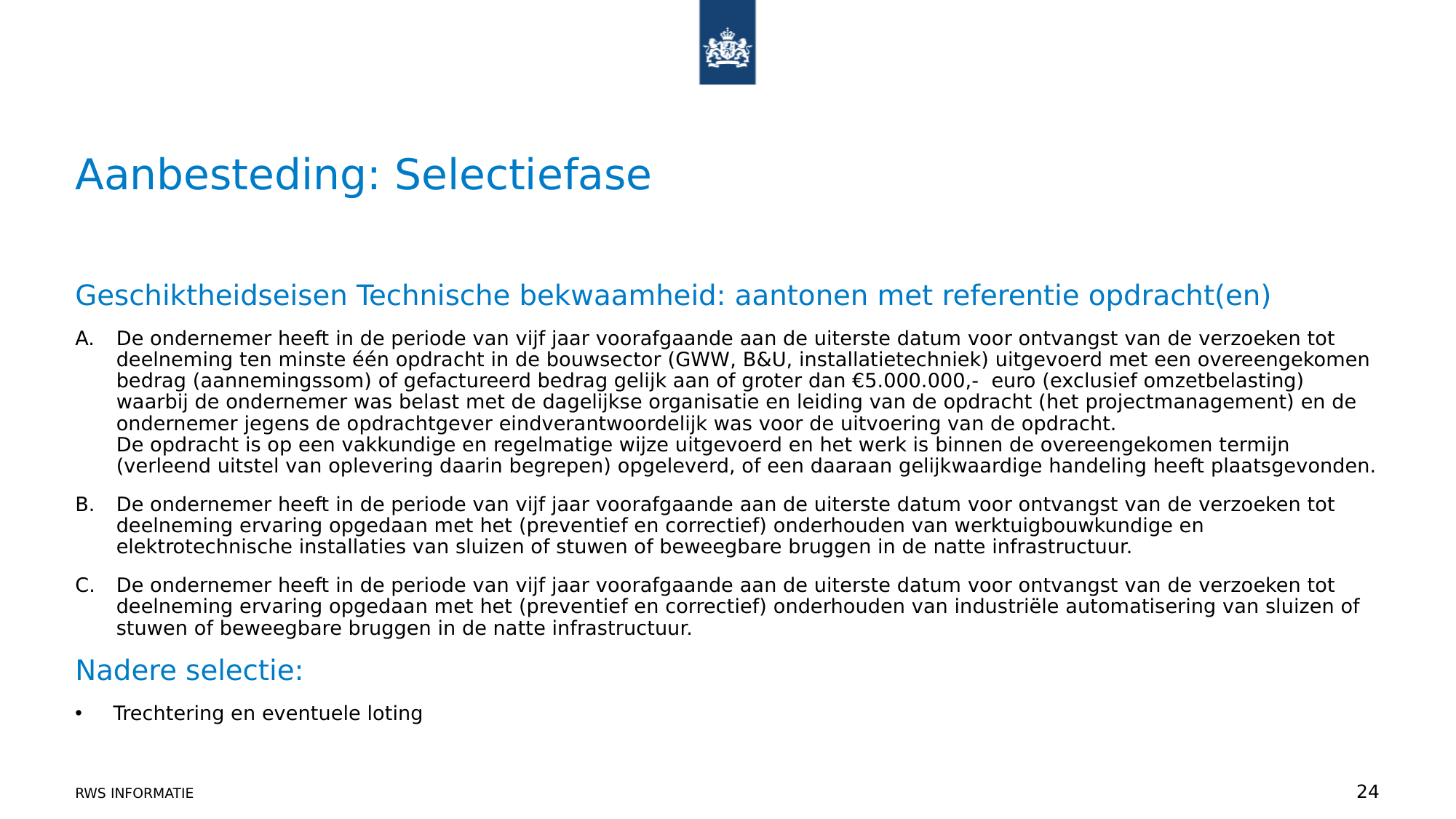

# Aanbesteding: Selectiefase
Geschiktheidseisen Technische bekwaamheid: aantonen met referentie opdracht(en)
De ondernemer heeft in de periode van vijf jaar voorafgaande aan de uiterste datum voor ontvangst van de verzoeken tot deelneming ten minste één opdracht in de bouwsector (GWW, B&U, installatietechniek) uitgevoerd met een overeengekomen bedrag (aannemingssom) of gefactureerd bedrag gelijk aan of groter dan €5.000.000,-  euro (exclusief omzetbelasting) waarbij de ondernemer was belast met de dagelijkse organisatie en leiding van de opdracht (het projectmanagement) en de ondernemer jegens de opdrachtgever eindverantwoordelijk was voor de uitvoering van de opdracht.
De opdracht is op een vakkundige en regelmatige wijze uitgevoerd en het werk is binnen de overeengekomen termijn (verleend uitstel van oplevering daarin begrepen) opgeleverd, of een daaraan gelijkwaardige handeling heeft plaatsgevonden.
De ondernemer heeft in de periode van vijf jaar voorafgaande aan de uiterste datum voor ontvangst van de verzoeken tot deelneming ervaring opgedaan met het (preventief en correctief) onderhouden van werktuigbouwkundige en elektrotechnische installaties van sluizen of stuwen of beweegbare bruggen in de natte infrastructuur.
De ondernemer heeft in de periode van vijf jaar voorafgaande aan de uiterste datum voor ontvangst van de verzoeken tot deelneming ervaring opgedaan met het (preventief en correctief) onderhouden van industriële automatisering van sluizen of stuwen of beweegbare bruggen in de natte infrastructuur.
Nadere selectie:
Trechtering en eventuele loting
RWS Informatie
24